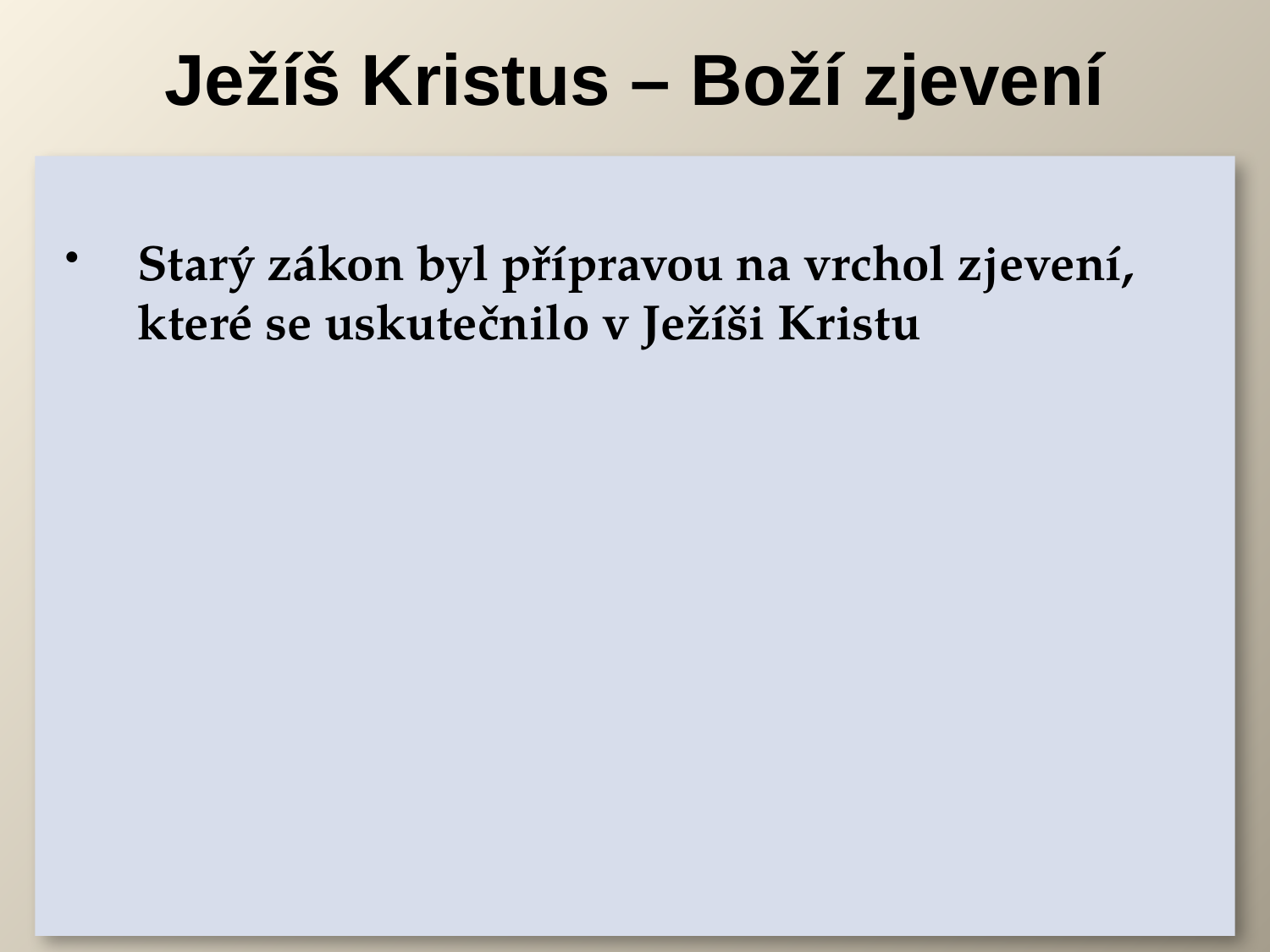

# Ježíš Kristus – Boží zjevení

Starý zákon byl přípravou na vrchol zjevení, které se uskutečnilo v Ježíši Kristu